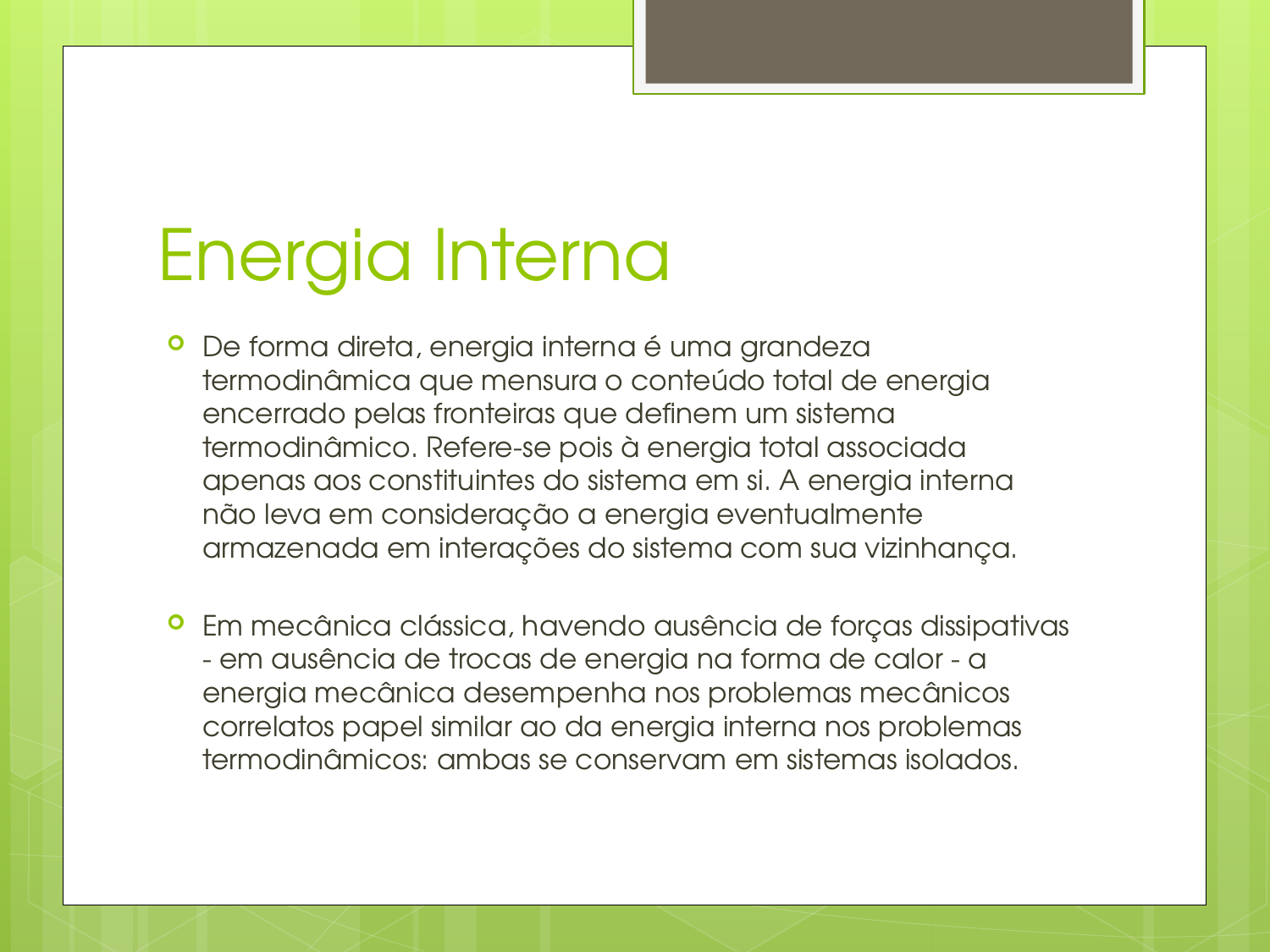

# Energia Interna
De forma direta, energia interna é uma grandeza termodinâmica que mensura o conteúdo total de energia encerrado pelas fronteiras que definem um sistema termodinâmico. Refere-se pois à energia total associada apenas aos constituintes do sistema em si. A energia interna não leva em consideração a energia eventualmente armazenada em interações do sistema com sua vizinhança.

Em mecânica clássica, havendo ausência de forças dissipativas - em ausência de trocas de energia na forma de calor - a energia mecânica desempenha nos problemas mecânicos correlatos papel similar ao da energia interna nos problemas termodinâmicos: ambas se conservam em sistemas isolados.